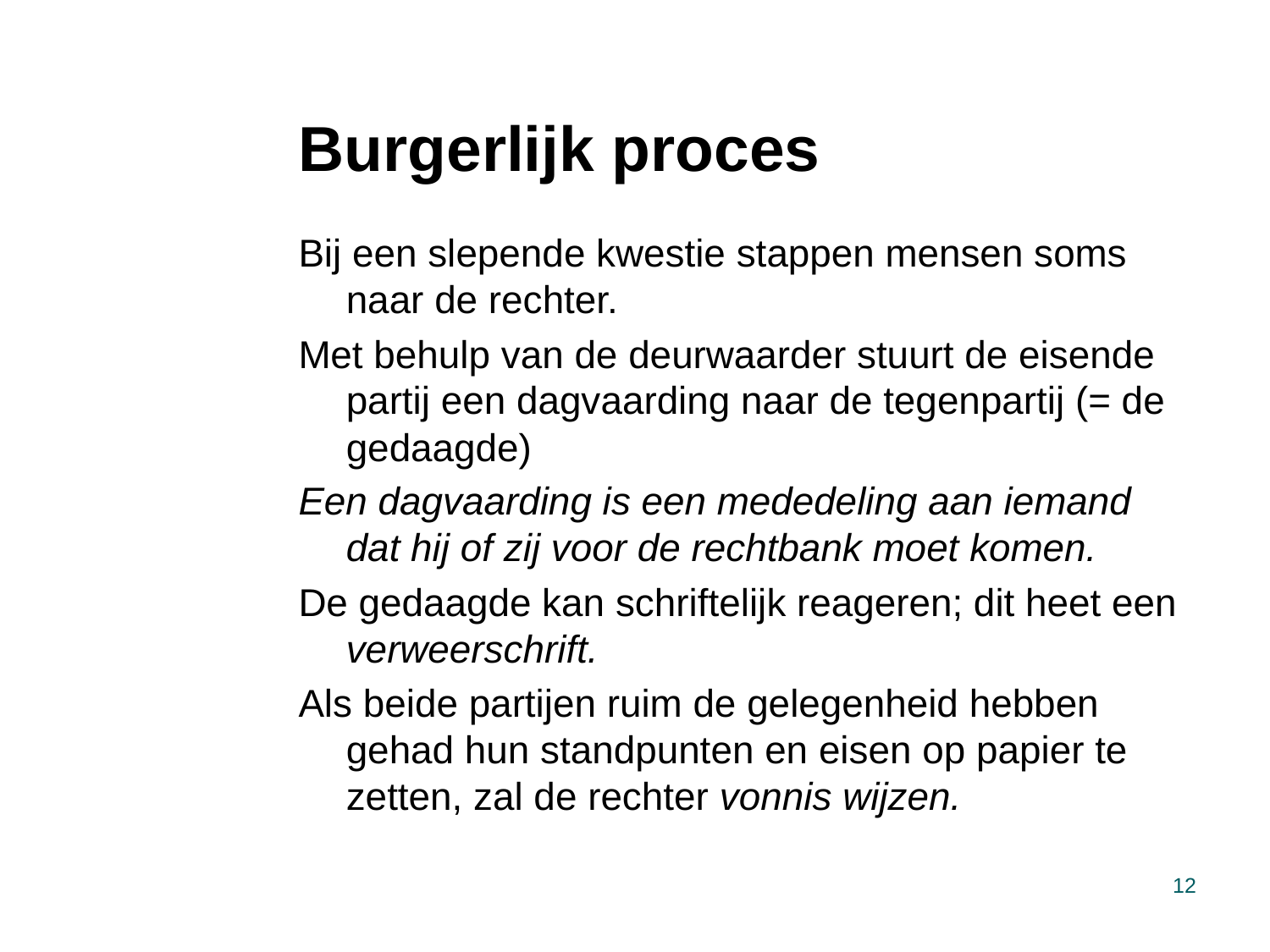

# Burgerlijk proces
Bij een slepende kwestie stappen mensen soms naar de rechter.
Met behulp van de deurwaarder stuurt de eisende partij een dagvaarding naar de tegenpartij (= de gedaagde)
Een dagvaarding is een mededeling aan iemand dat hij of zij voor de rechtbank moet komen.
De gedaagde kan schriftelijk reageren; dit heet een verweerschrift.
Als beide partijen ruim de gelegenheid hebben gehad hun standpunten en eisen op papier te zetten, zal de rechter vonnis wijzen.
12